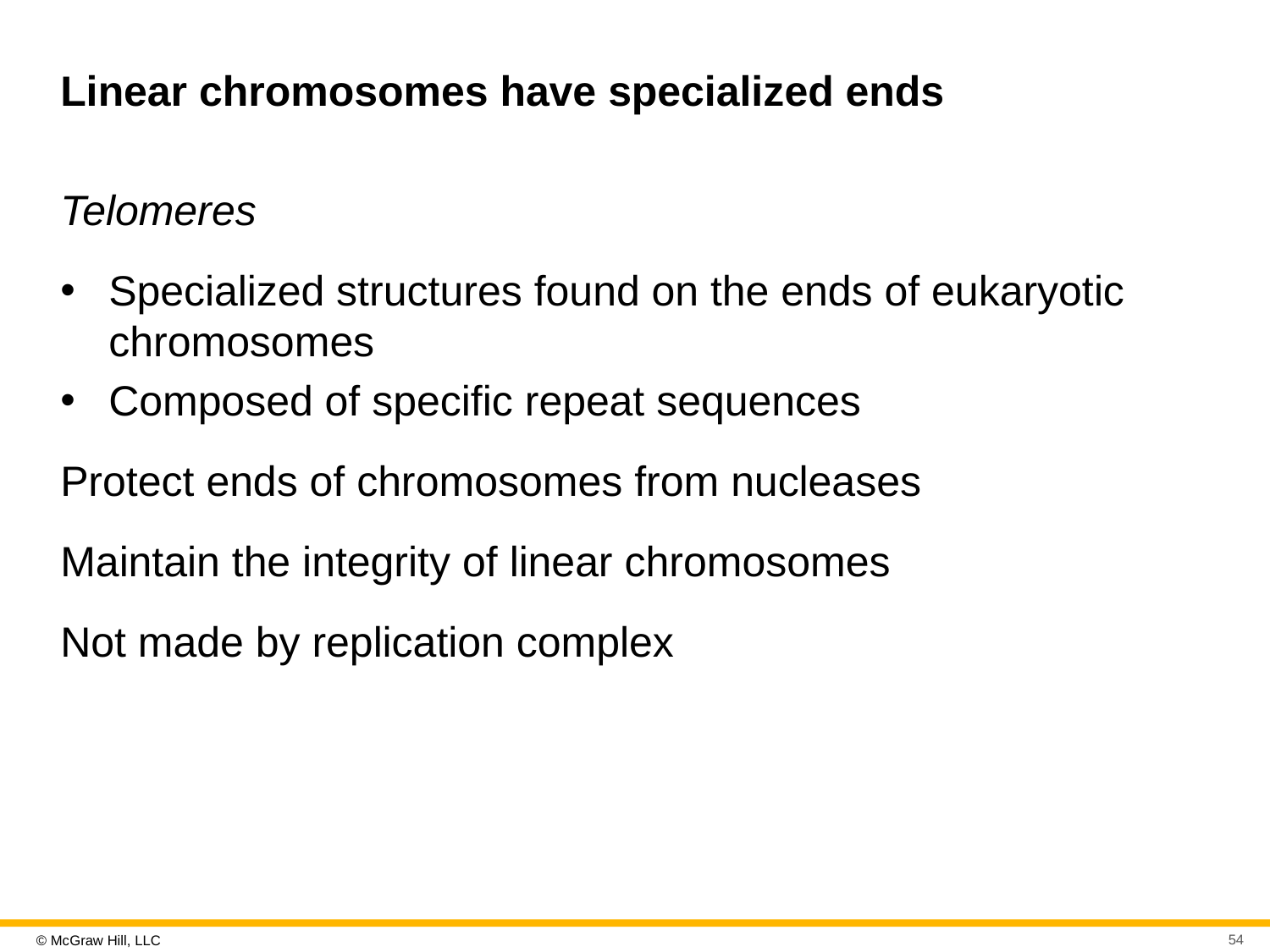

# Linear chromosomes have specialized ends
Telomeres
Specialized structures found on the ends of eukaryotic chromosomes
Composed of specific repeat sequences
Protect ends of chromosomes from nucleases
Maintain the integrity of linear chromosomes
Not made by replication complex
54